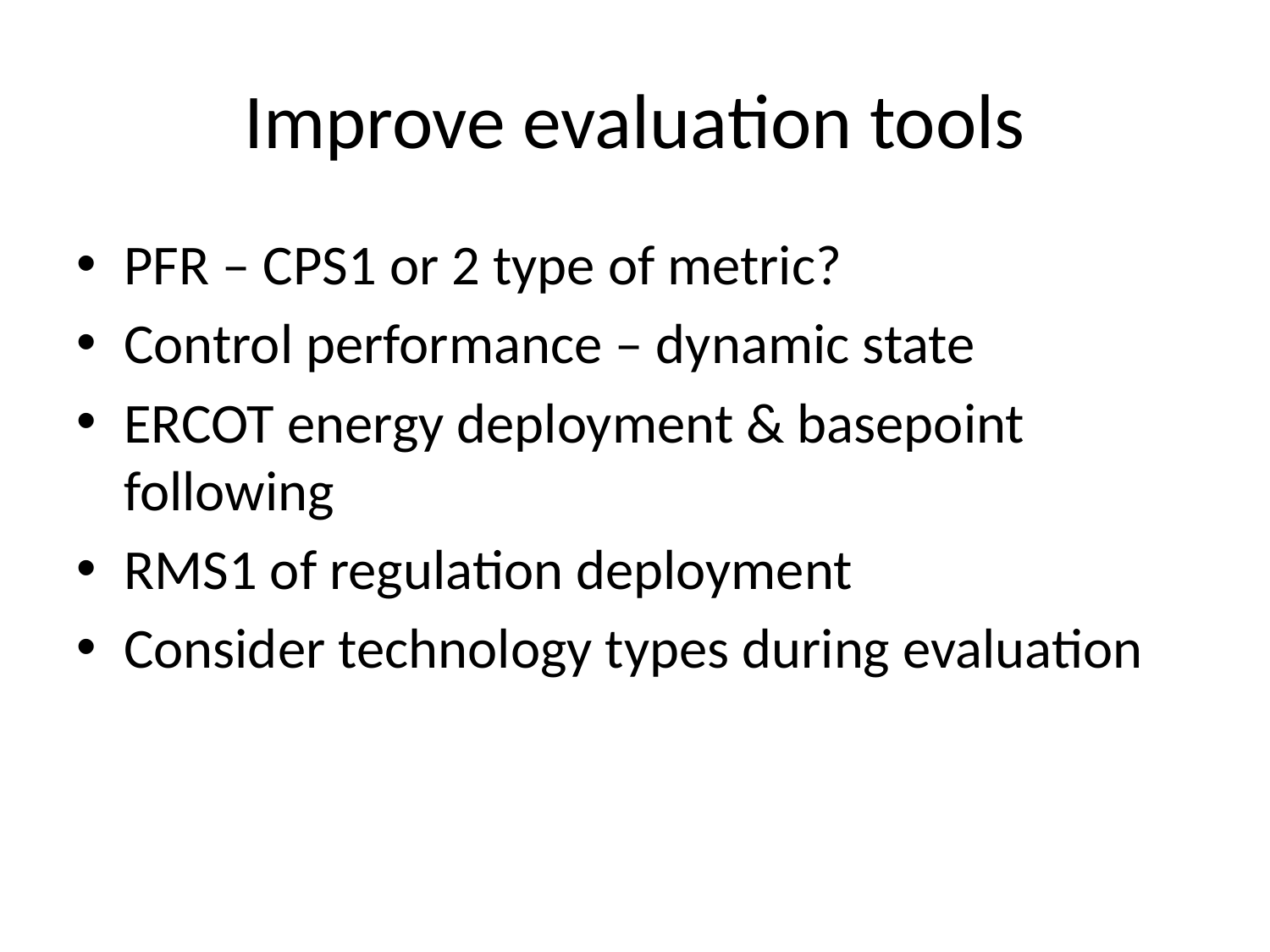

# Improve evaluation tools
PFR – CPS1 or 2 type of metric?
Control performance – dynamic state
ERCOT energy deployment & basepoint following
RMS1 of regulation deployment
Consider technology types during evaluation